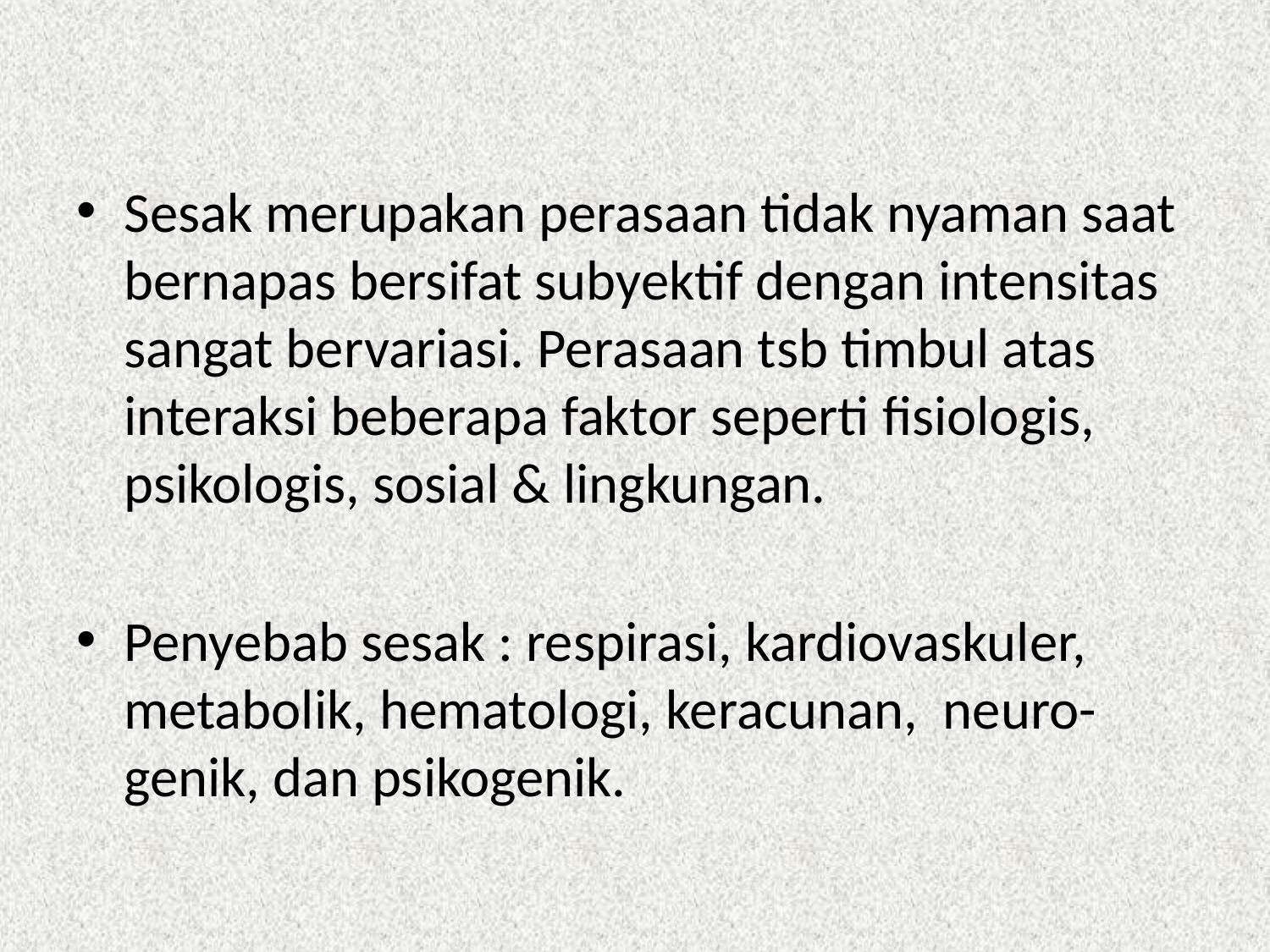

#
Sesak merupakan perasaan tidak nyaman saat bernapas bersifat subyektif dengan intensitas sangat bervariasi. Perasaan tsb timbul atas interaksi beberapa faktor seperti fisiologis, psikologis, sosial & lingkungan.

Penyebab sesak : respirasi, kardiovaskuler, metabolik, hematologi, keracunan,  neuro-genik, dan psikogenik.